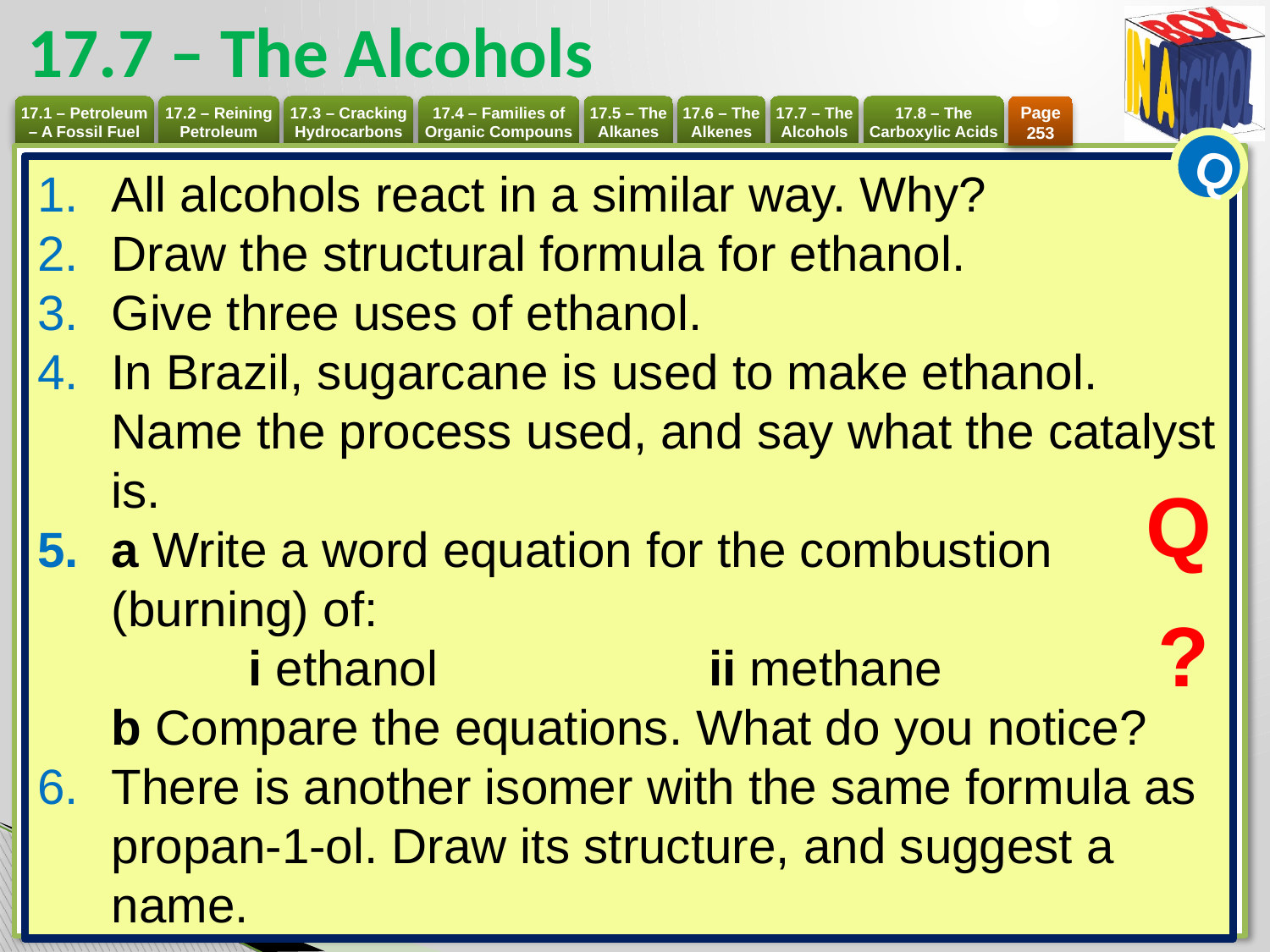

# 17.7 – The Alcohols
Page 253
Q
All alcohols react in a similar way. Why?
Draw the structural formula for ethanol.
Give three uses of ethanol.
In Brazil, sugarcane is used to make ethanol.
Name the process used, and say what the catalyst is.
a Write a word equation for the combustion (burning) of:
	i ethanol 	ii methane
b Compare the equations. What do you notice?
There is another isomer with the same formula as propan-1-ol. Draw its structure, and suggest a name.
Q
?